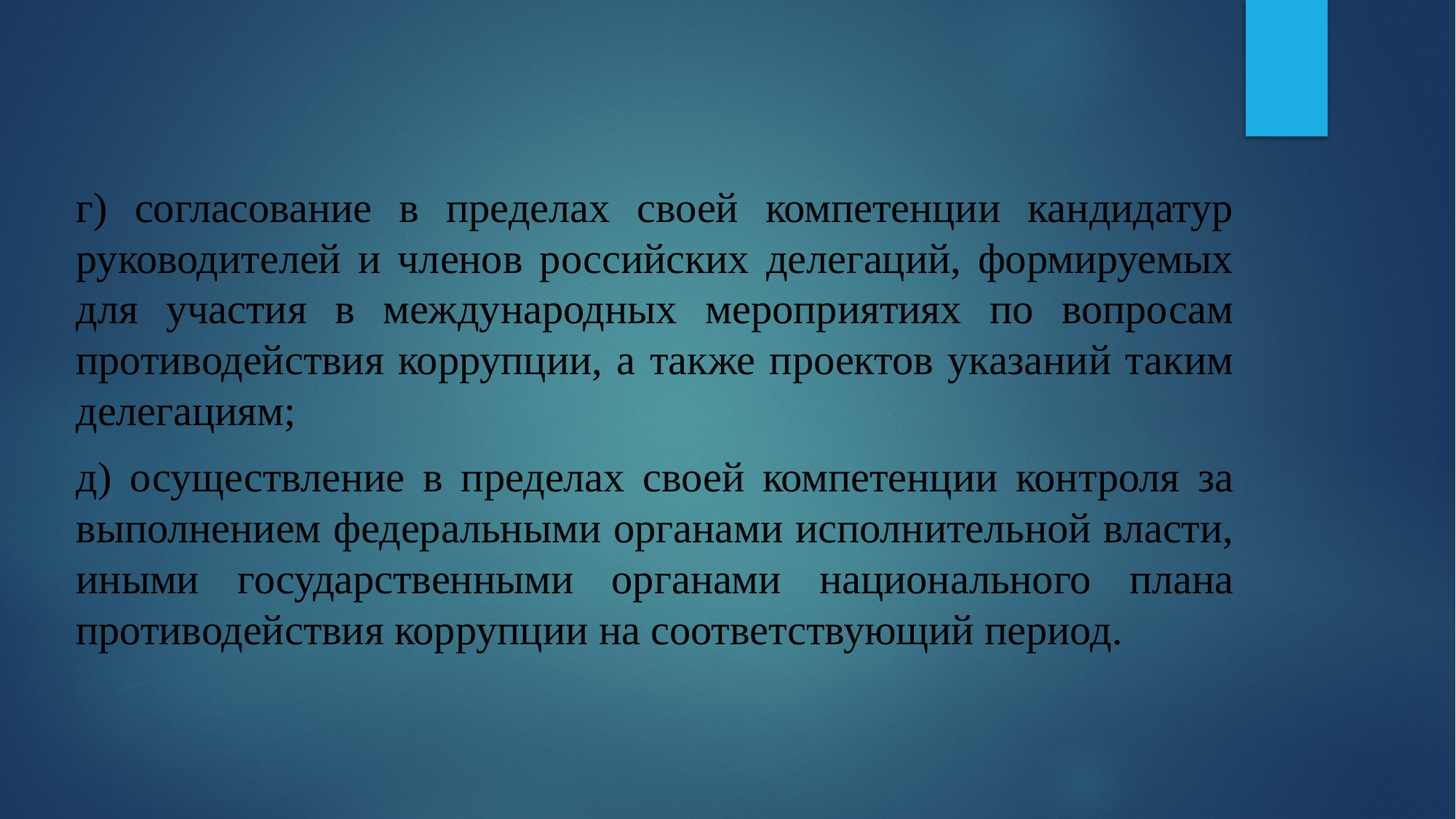

г) согласование в пределах своей компетенции кандидатур руководителей и членов российских делегаций, формируемых для участия в международных мероприятиях по вопросам противодействия коррупции, а также проектов указаний таким делегациям;
д) осуществление в пределах своей компетенции контроля за выполнением федеральными органами исполнительной власти, иными государственными органами национального плана противодействия коррупции на соответствующий период.